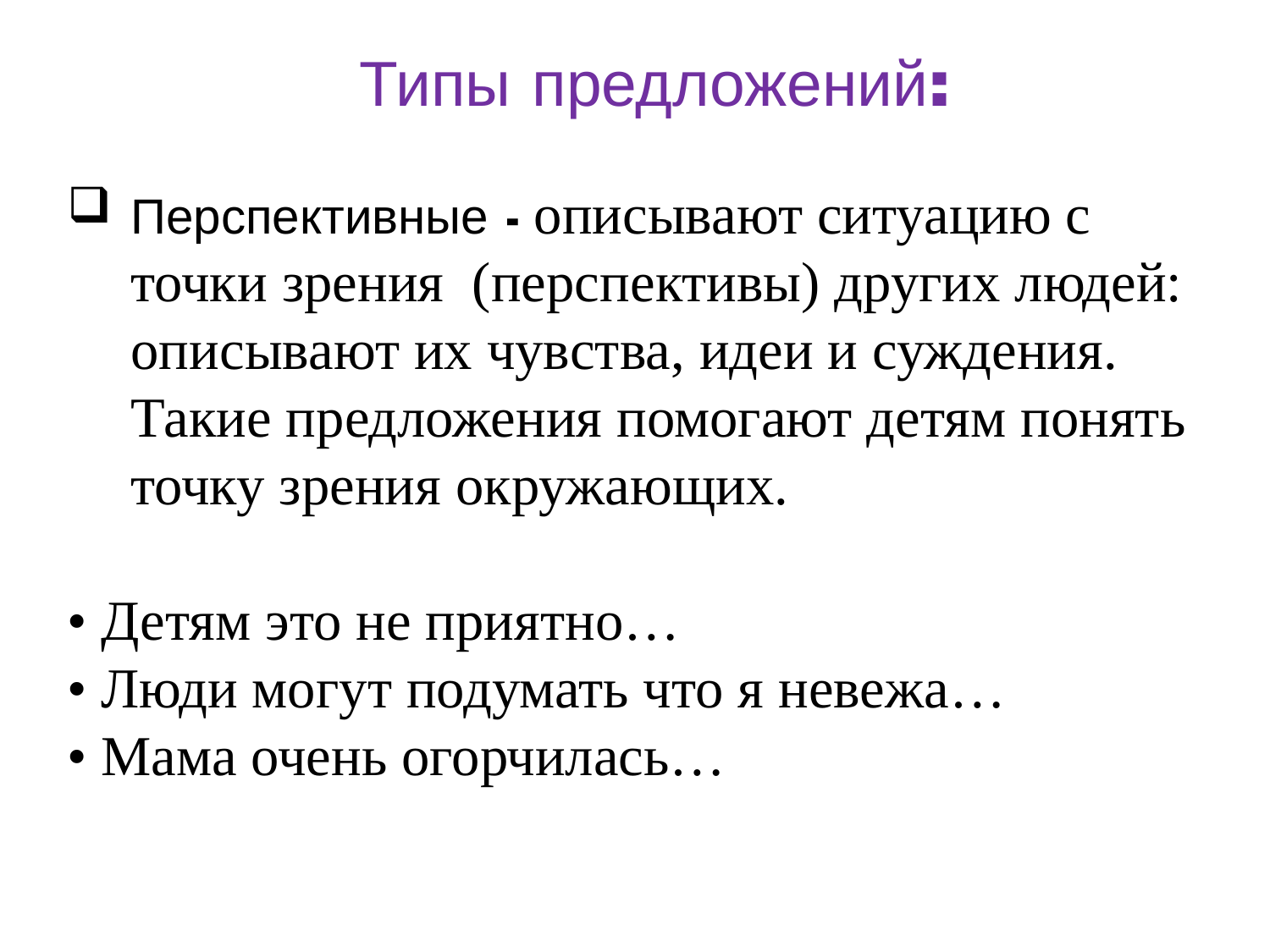

Типы предложений:

Перспективные - описывают ситуацию с точки зрения  (перспективы) других людей: описывают их чувства, идеи и суждения. Такие предложения помогают детям понять точку зрения окружающих.

• Детям это не приятно…
• Люди могут подумать что я невежа…
• Мама очень огорчилась…